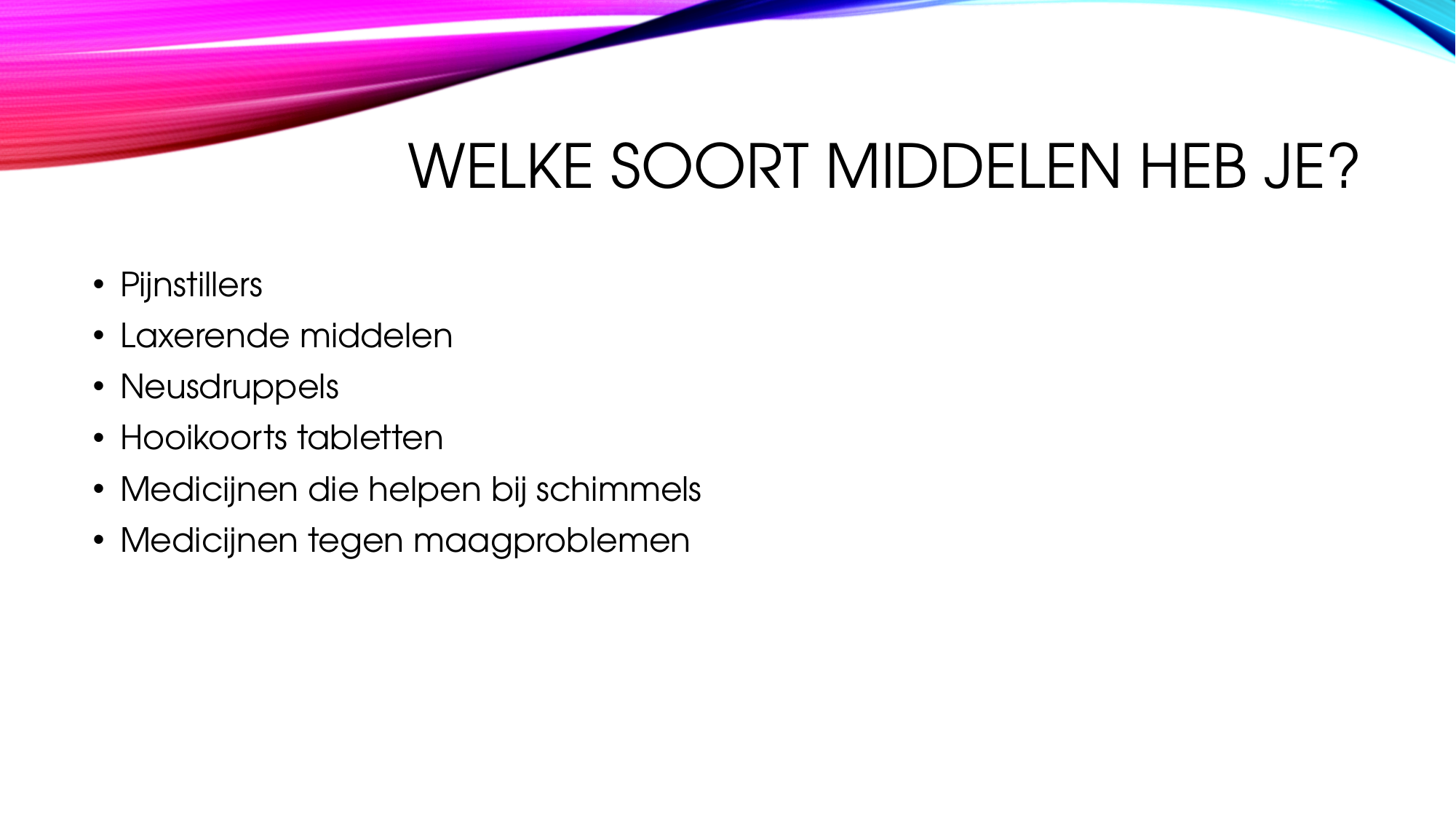

# Welke soort middelen heb je?
Pijnstillers
Laxerende middelen
Neusdruppels
Hooikoorts tabletten
Medicijnen die helpen bij schimmels
Medicijnen tegen maagproblemen